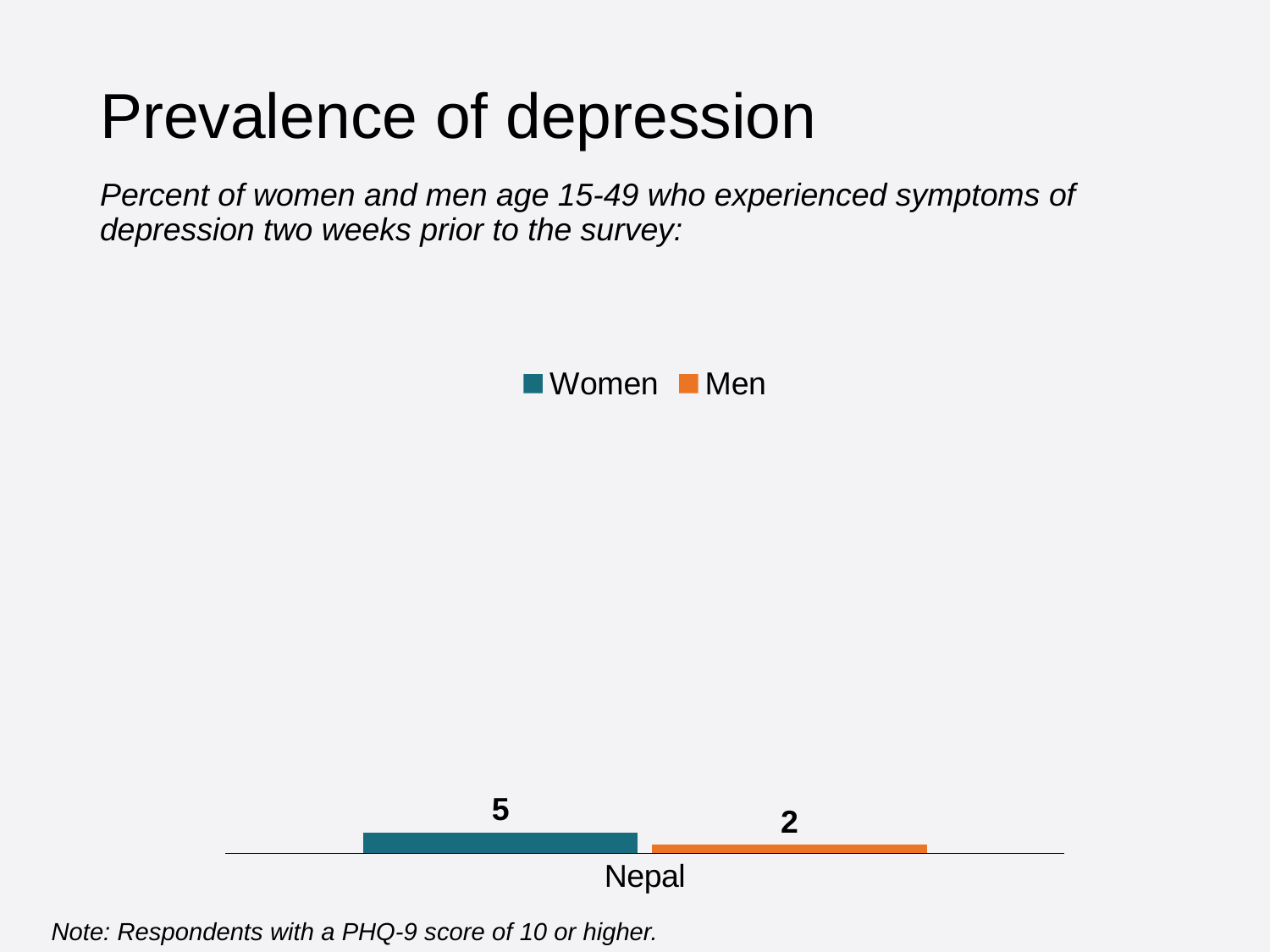

# Prevalence of depression
Percent of women and men age 15-49 who experienced symptoms of depression two weeks prior to the survey:

### Chart

| Category | Women | Men |
|---|---|---|
| Nepal | 5.0 | 2.0 |
Note: Respondents with a PHQ-9 score of 10 or higher.